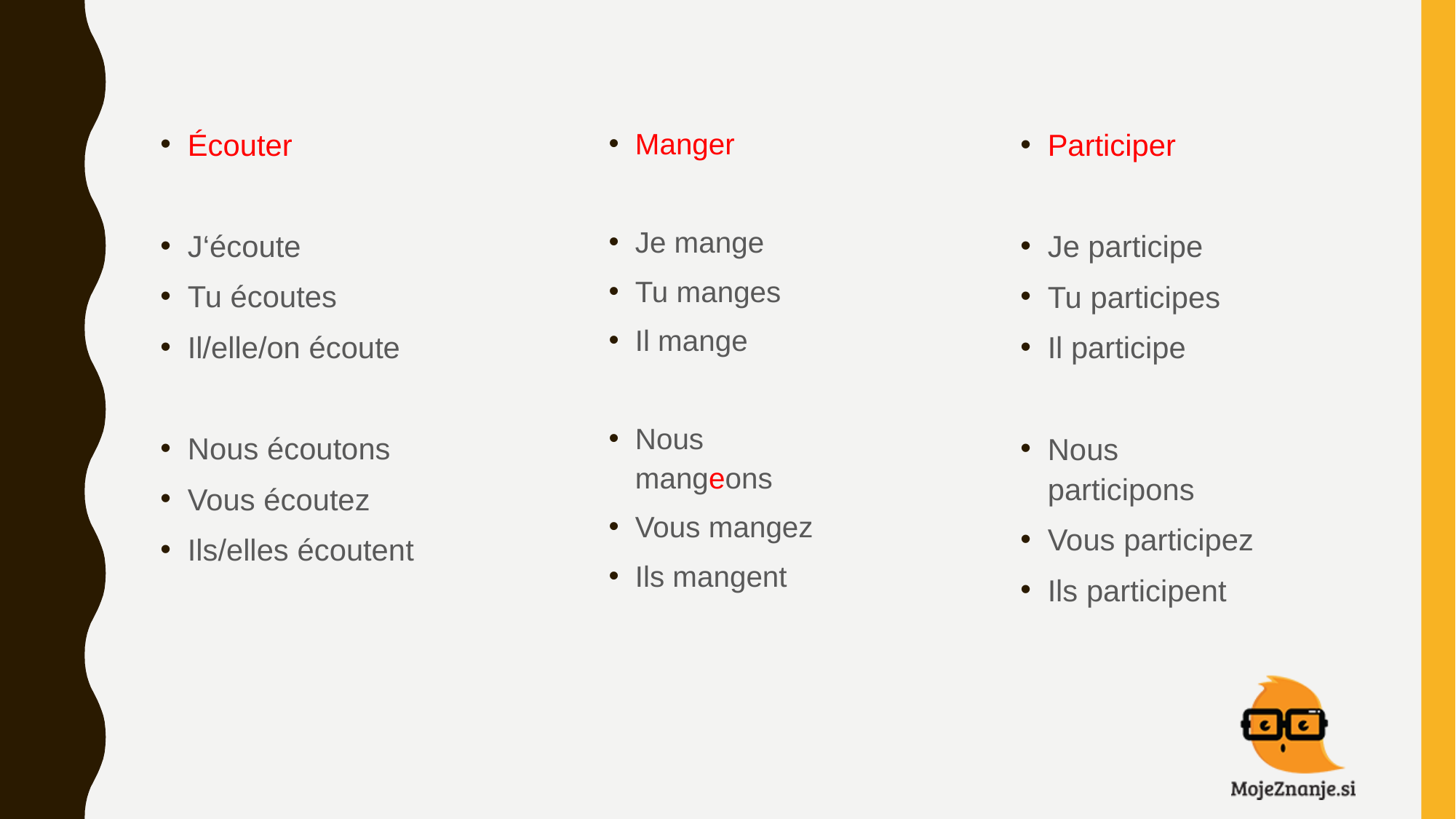

Écouter

J‘écoute
Tu écoutes
Il/elle/on écoute

Nous écoutons
Vous écoutez
Ils/elles écoutent
Manger

Je mange
Tu manges
Il mange

Nous mangeons
Vous mangez
Ils mangent
Participer

Je participe
Tu participes
Il participe

Nous participons
Vous participez
Ils participent